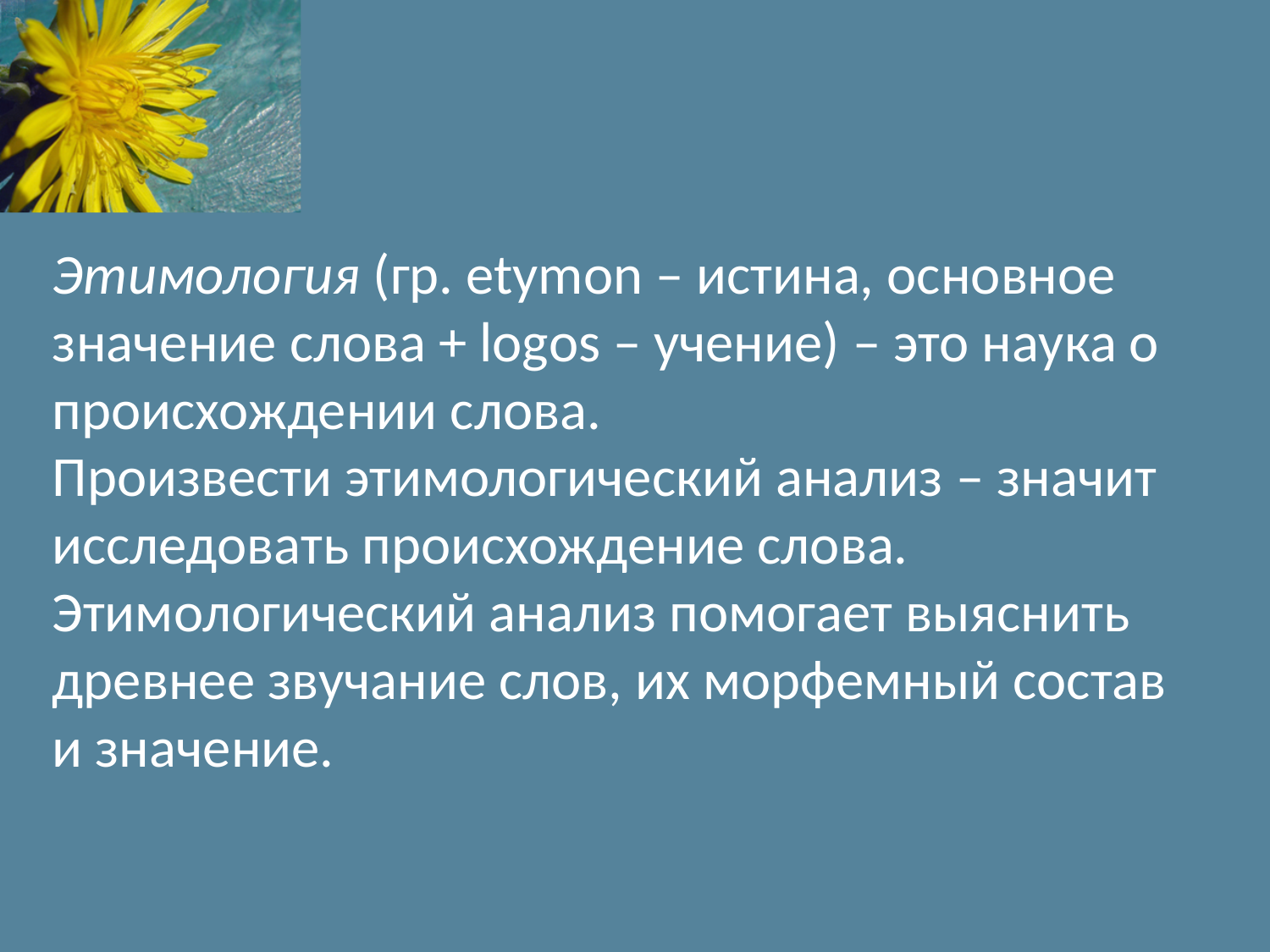

Этимология (гр. etymon – истина, основное значение слова + logos – учение) – это наука о происхождении слова.
Произвести этимологический анализ – значит исследовать происхождение слова. Этимологический анализ помогает выяснить древнее звучание слов, их морфемный состав и значение.